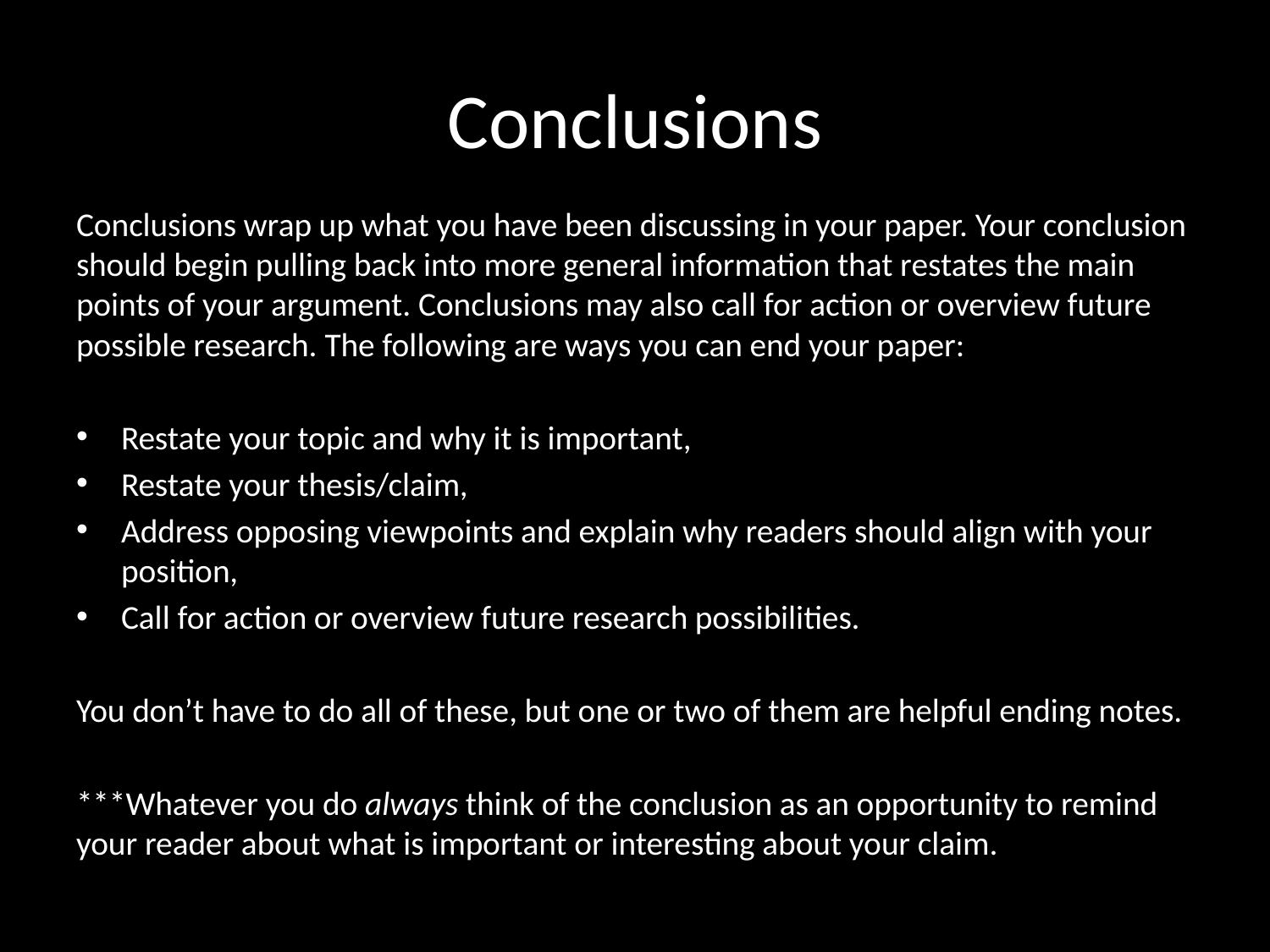

# Conclusions
Conclusions wrap up what you have been discussing in your paper. Your conclusion should begin pulling back into more general information that restates the main points of your argument. Conclusions may also call for action or overview future possible research. The following are ways you can end your paper:

Restate your topic and why it is important,
Restate your thesis/claim,
Address opposing viewpoints and explain why readers should align with your position,
Call for action or overview future research possibilities.

You don’t have to do all of these, but one or two of them are helpful ending notes.

***Whatever you do always think of the conclusion as an opportunity to remind your reader about what is important or interesting about your claim.